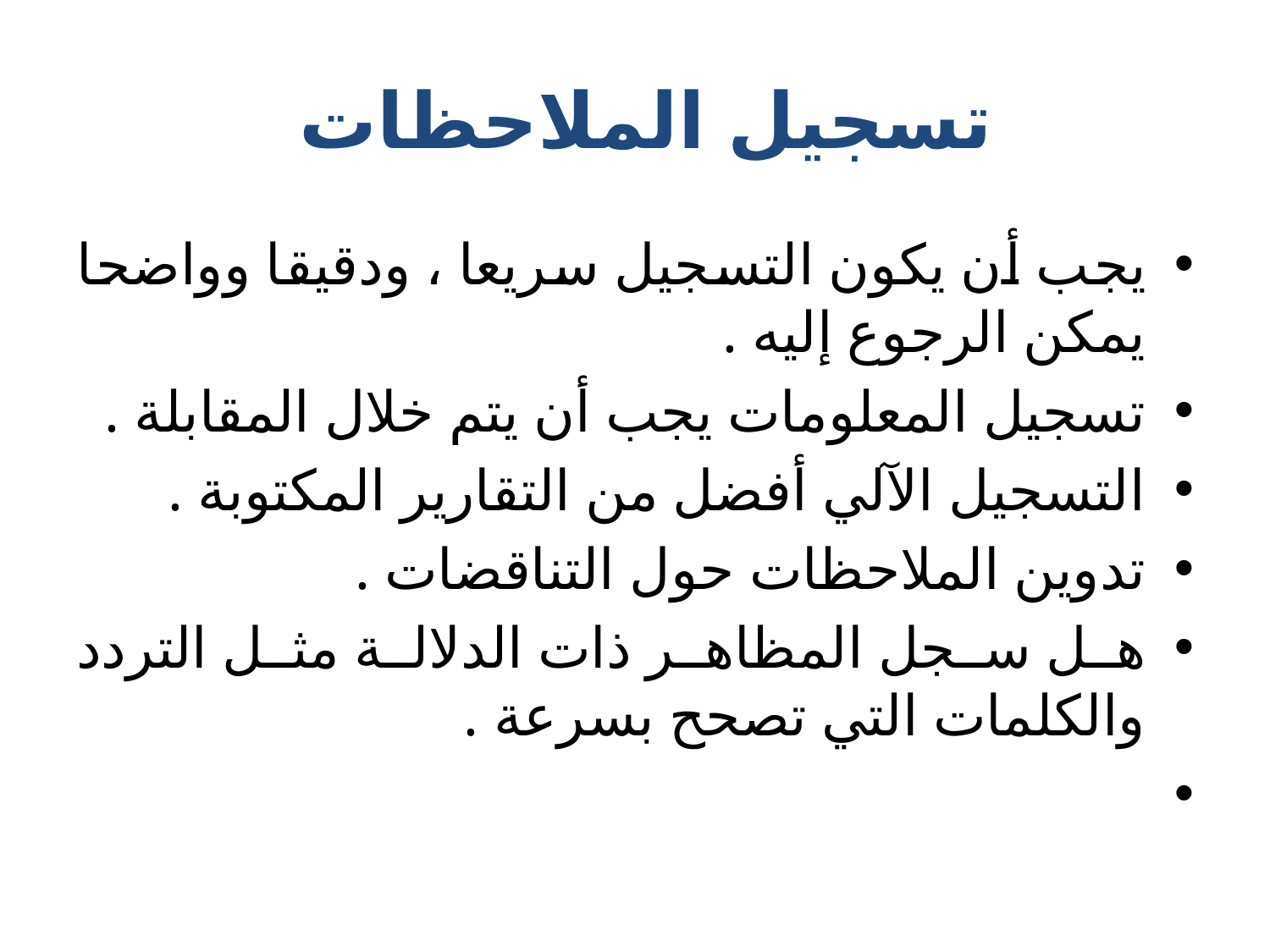

# تسجيل الملاحظات
يجب أن يكون التسجيل سريعا ، ودقيقا وواضحا يمكن الرجوع إليه .
تسجيل المعلومات يجب أن يتم خلال المقابلة .
التسجيل الآلي أفضل من التقارير المكتوبة .
تدوين الملاحظات حول التناقضات .
هل سجل المظاهر ذات الدلالة مثل التردد والكلمات التي تصحح بسرعة .